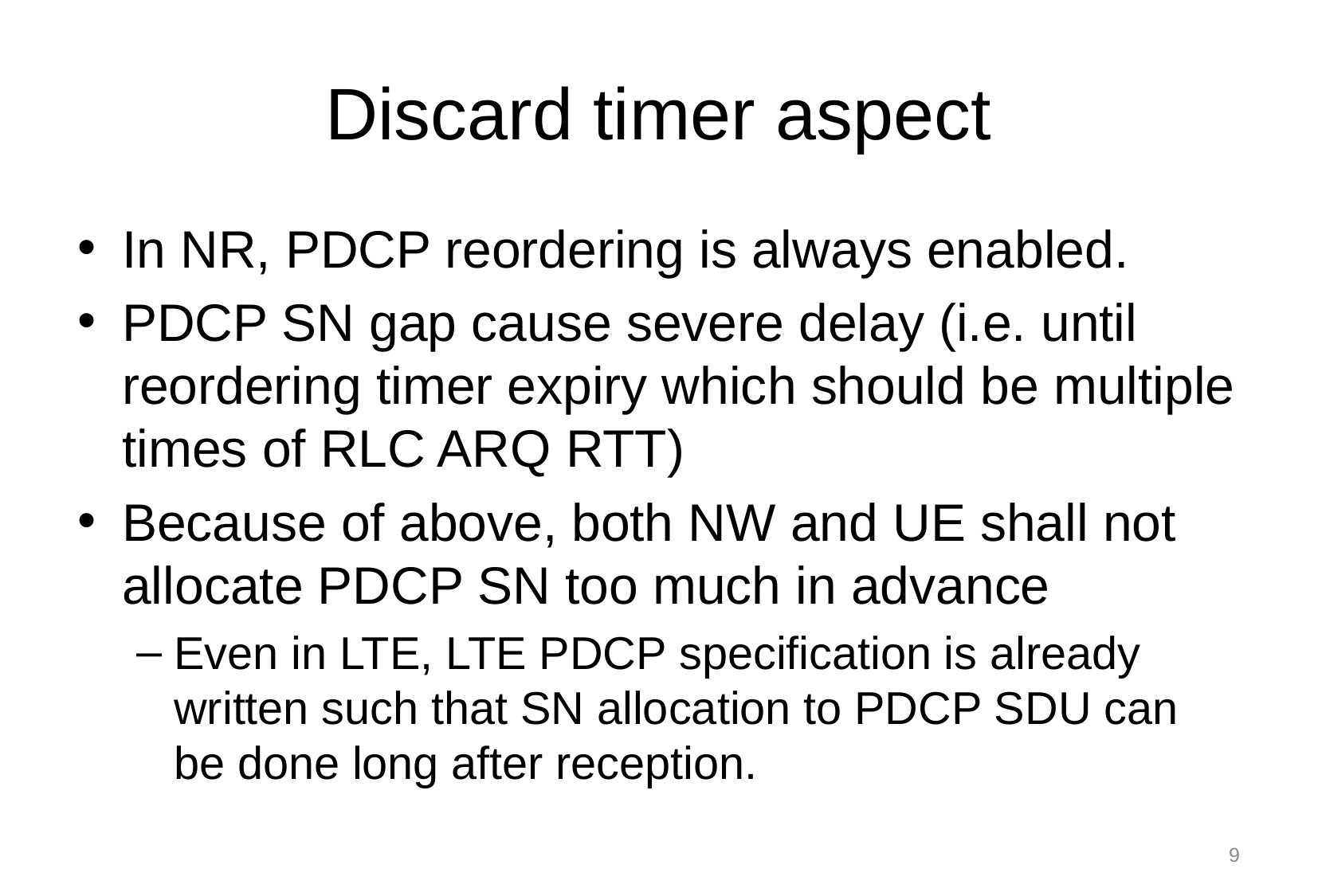

# Discard timer aspect
In NR, PDCP reordering is always enabled.
PDCP SN gap cause severe delay (i.e. until reordering timer expiry which should be multiple times of RLC ARQ RTT)
Because of above, both NW and UE shall not allocate PDCP SN too much in advance
Even in LTE, LTE PDCP specification is already written such that SN allocation to PDCP SDU can be done long after reception.

9